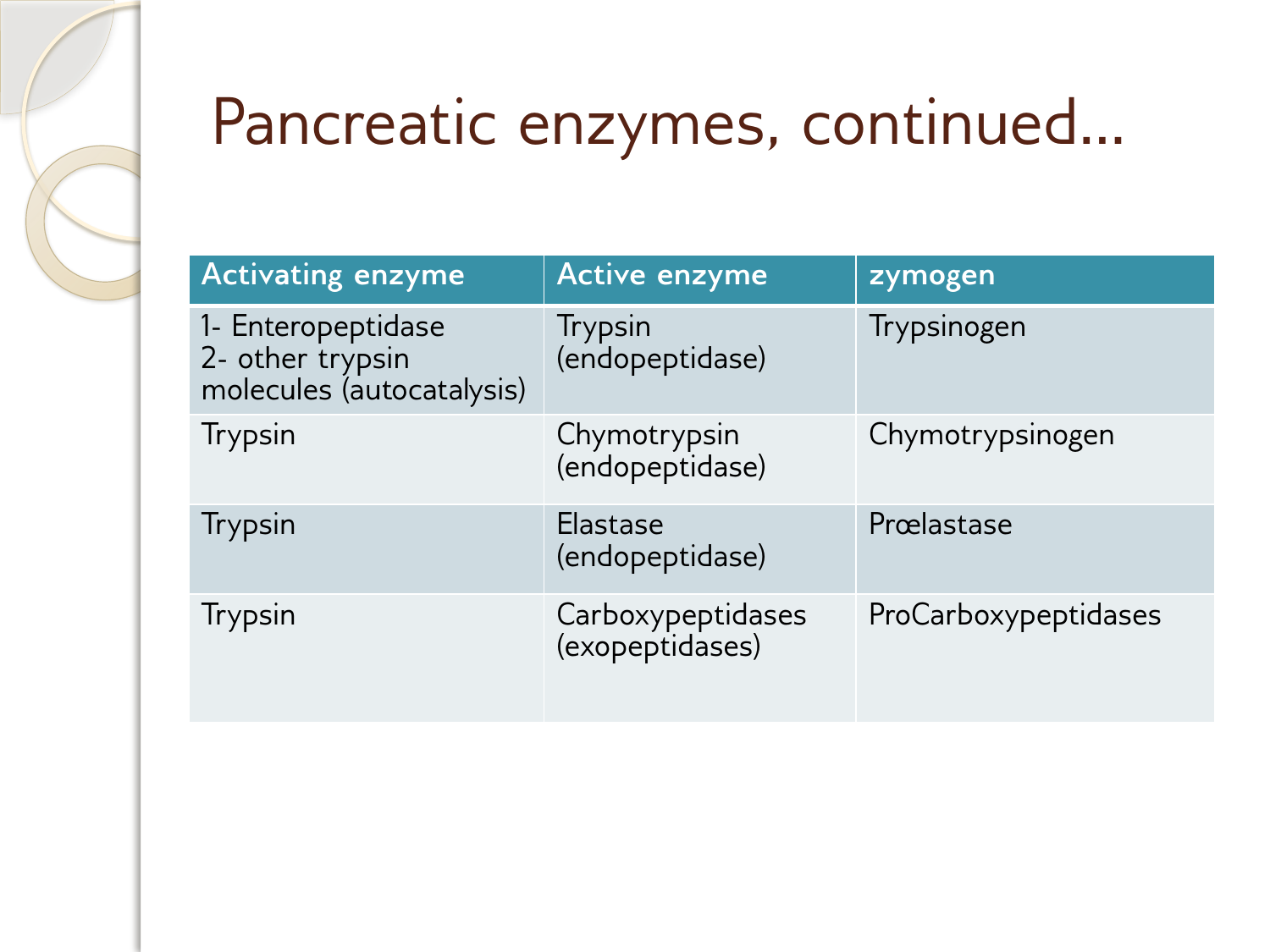

# Pancreatic enzymes, continued…
| Activating enzyme | Active enzyme | zymogen |
| --- | --- | --- |
| 1- Enteropeptidase 2- other trypsin molecules (autocatalysis) | Trypsin (endopeptidase) | Trypsinogen |
| Trypsin | Chymotrypsin (endopeptidase) | Chymotrypsinogen |
| Trypsin | Elastase (endopeptidase) | Proelastase |
| Trypsin | Carboxypeptidases (exopeptidases) | ProCarboxypeptidases |